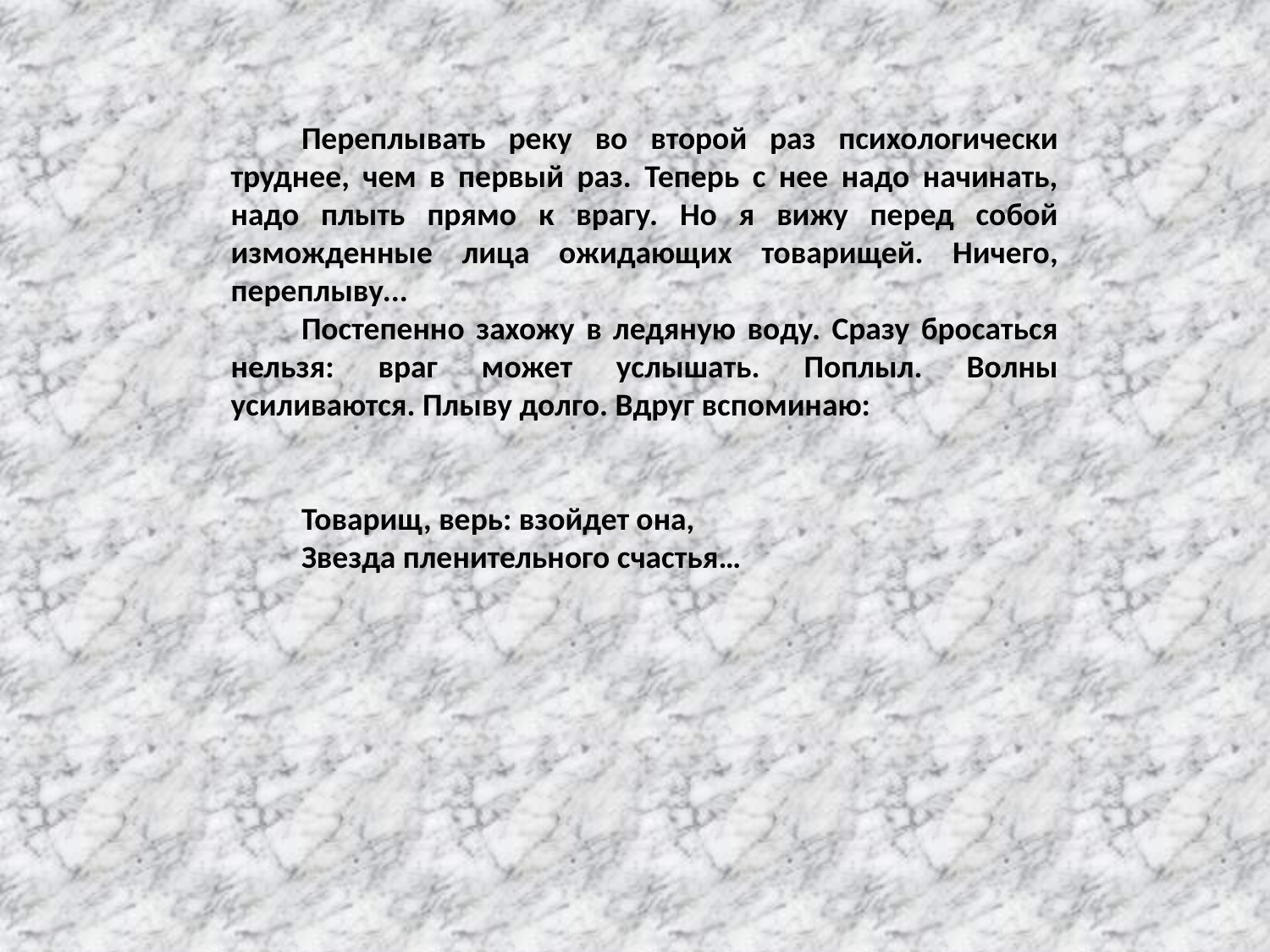

Переплывать реку во второй раз психологически труднее, чем в первый раз. Теперь с нее надо начинать, надо плыть прямо к врагу. Но я вижу перед собой изможденные лица ожидающих товарищей. Ничего, переплыву...
Постепенно захожу в ледяную воду. Сразу бросаться нельзя: враг может услышать. Поплыл. Волны усиливаются. Плыву долго. Вдруг вспоминаю:

Товарищ, верь: взойдет она,
Звезда пленительного счастья…